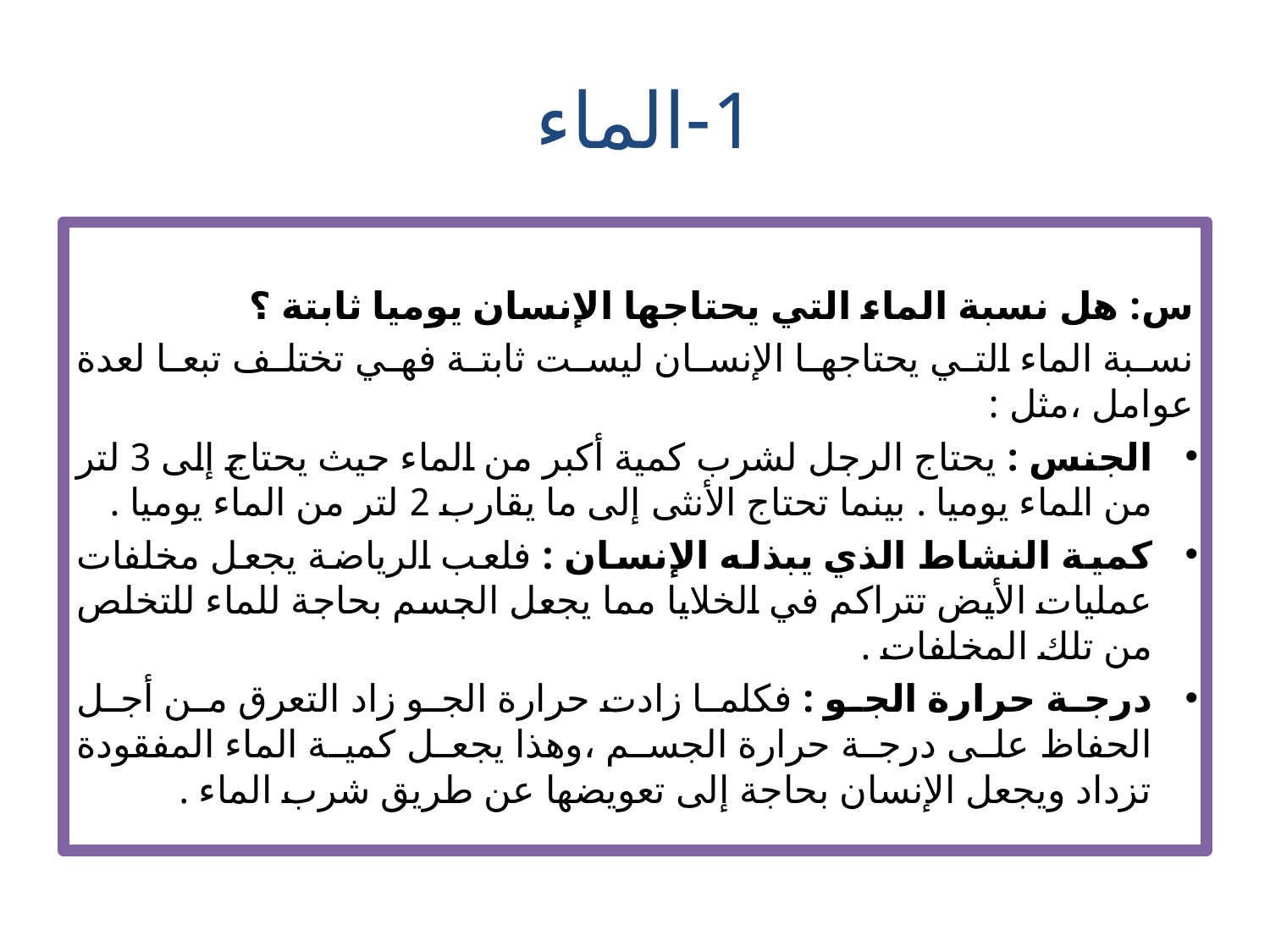

# 1-الماء

س: هل نسبة الماء التي يحتاجها الإنسان يوميا ثابتة ؟
نسبة الماء التي يحتاجها الإنسان ليست ثابتة فهي تختلف تبعا لعدة عوامل ،مثل :
الجنس : يحتاج الرجل لشرب كمية أكبر من الماء حيث يحتاج إلى 3 لتر من الماء يوميا . بينما تحتاج الأنثى إلى ما يقارب 2 لتر من الماء يوميا .
كمية النشاط الذي يبذله الإنسان : فلعب الرياضة يجعل مخلفات عمليات الأيض تتراكم في الخلايا مما يجعل الجسم بحاجة للماء للتخلص من تلك المخلفات .
درجة حرارة الجو : فكلما زادت حرارة الجو زاد التعرق من أجل الحفاظ على درجة حرارة الجسم ،وهذا يجعل كمية الماء المفقودة تزداد ويجعل الإنسان بحاجة إلى تعويضها عن طريق شرب الماء .